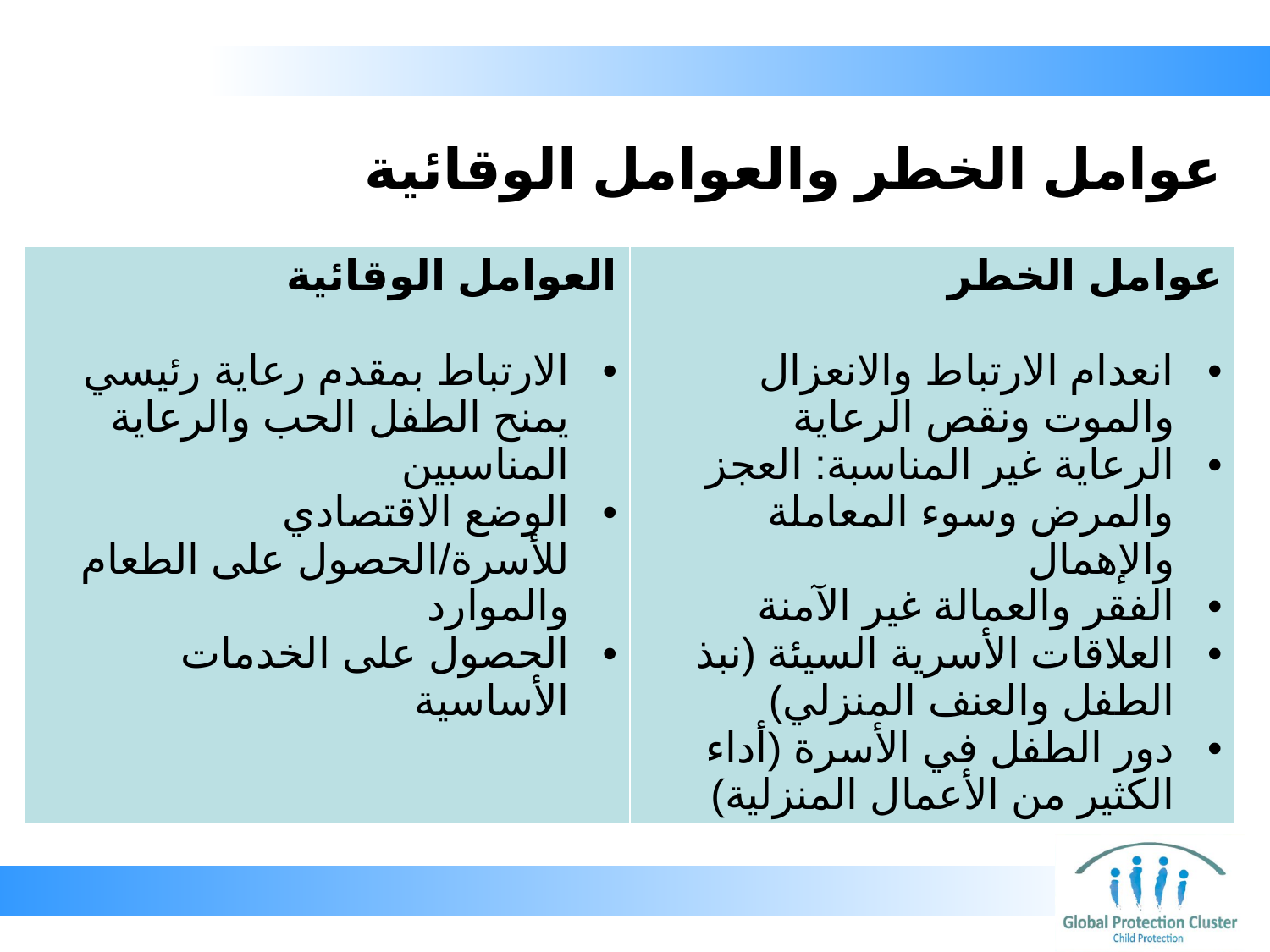

# عوامل الخطر والعوامل الوقائية
| العوامل الوقائية الارتباط بمقدم رعاية رئيسي يمنح الطفل الحب والرعاية المناسبين الوضع الاقتصادي للأسرة/الحصول على الطعام والموارد الحصول على الخدمات الأساسية | عوامل الخطر انعدام الارتباط والانعزال والموت ونقص الرعاية الرعاية غير المناسبة: العجز والمرض وسوء المعاملة والإهمال الفقر والعمالة غير الآمنة العلاقات الأسرية السيئة (نبذ الطفل والعنف المنزلي) دور الطفل في الأسرة (أداء الكثير من الأعمال المنزلية) |
| --- | --- |